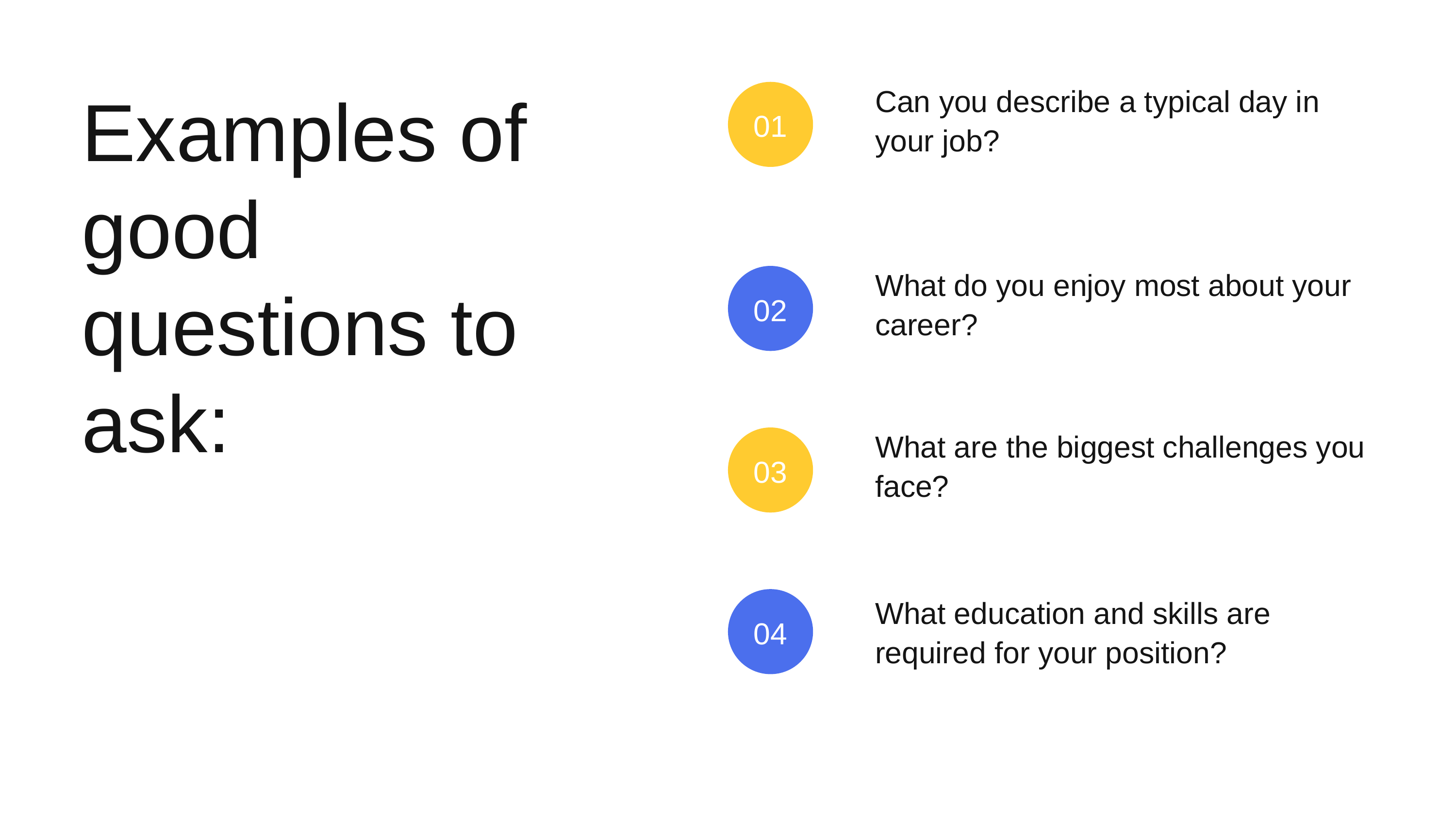

Can you describe a typical day in your job?
Examples of good questions to ask:

01
What do you enjoy most about your career?

02
What are the biggest challenges you face?

03

04
What education and skills are required for your position?